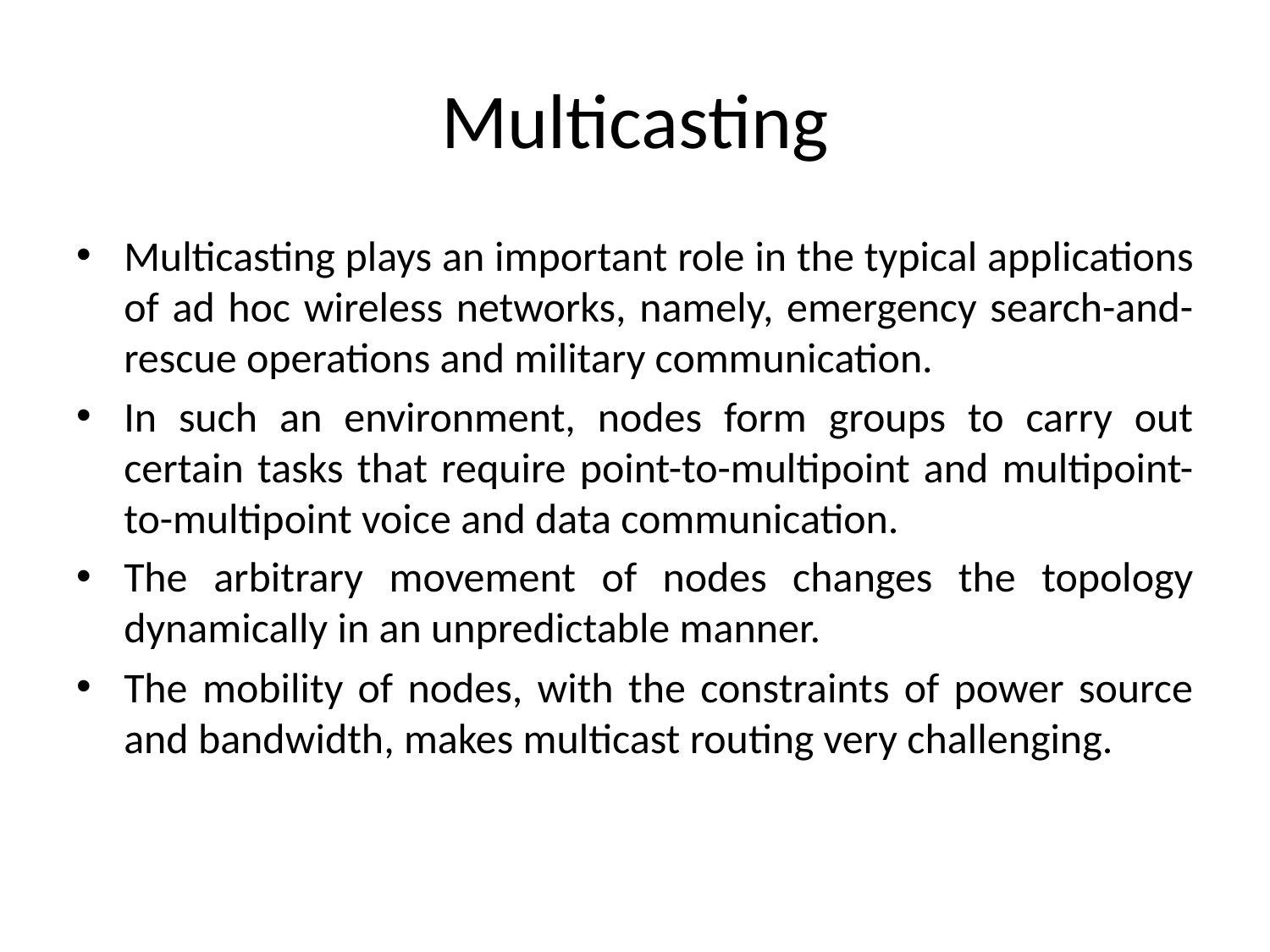

# Multicasting
Multicasting plays an important role in the typical applications of ad hoc wireless networks, namely, emergency search-and-rescue operations and military communication.
In such an environment, nodes form groups to carry out certain tasks that require point-to-multipoint and multipoint-to-multipoint voice and data communication.
The arbitrary movement of nodes changes the topology dynamically in an unpredictable manner.
The mobility of nodes, with the constraints of power source and bandwidth, makes multicast routing very challenging.